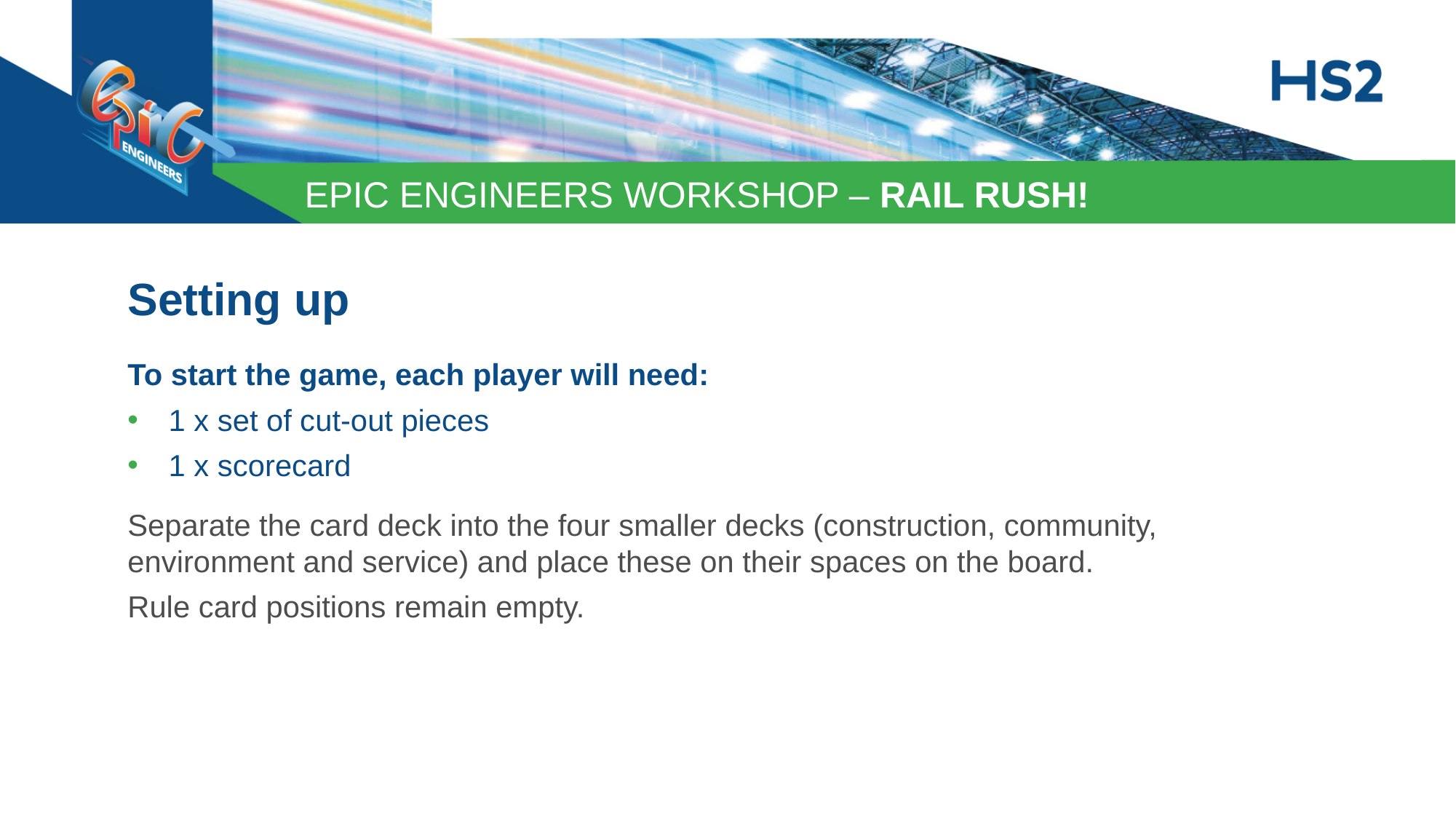

Setting up
To start the game, each player will need:
1 x set of cut-out pieces
1 x scorecard
Separate the card deck into the four smaller decks (construction, community, environment and service) and place these on their spaces on the board.
Rule card positions remain empty.